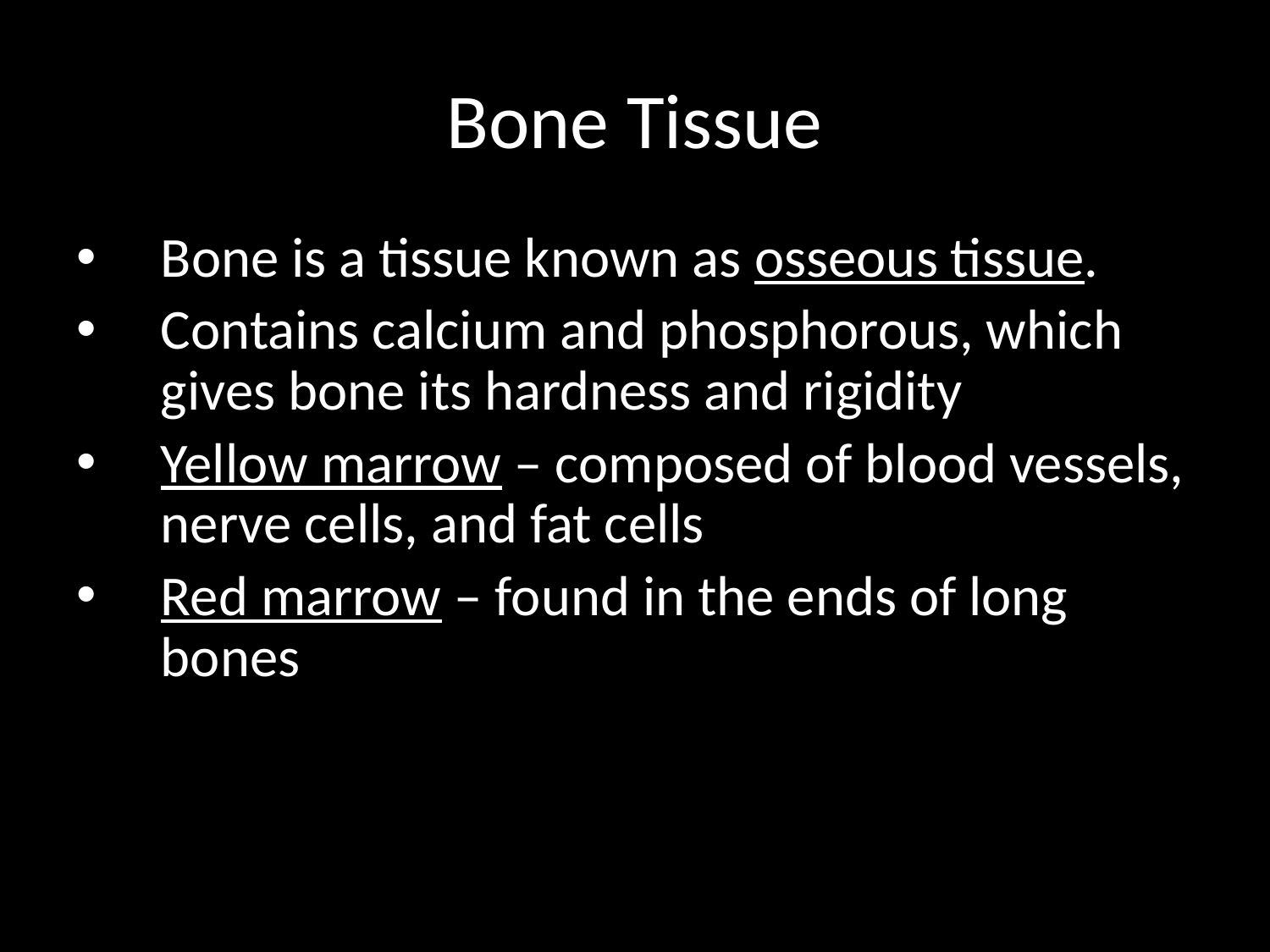

# Bone Tissue
Bone is a tissue known as osseous tissue.
Contains calcium and phosphorous, which gives bone its hardness and rigidity
Yellow marrow – composed of blood vessels, nerve cells, and fat cells
Red marrow – found in the ends of long bones